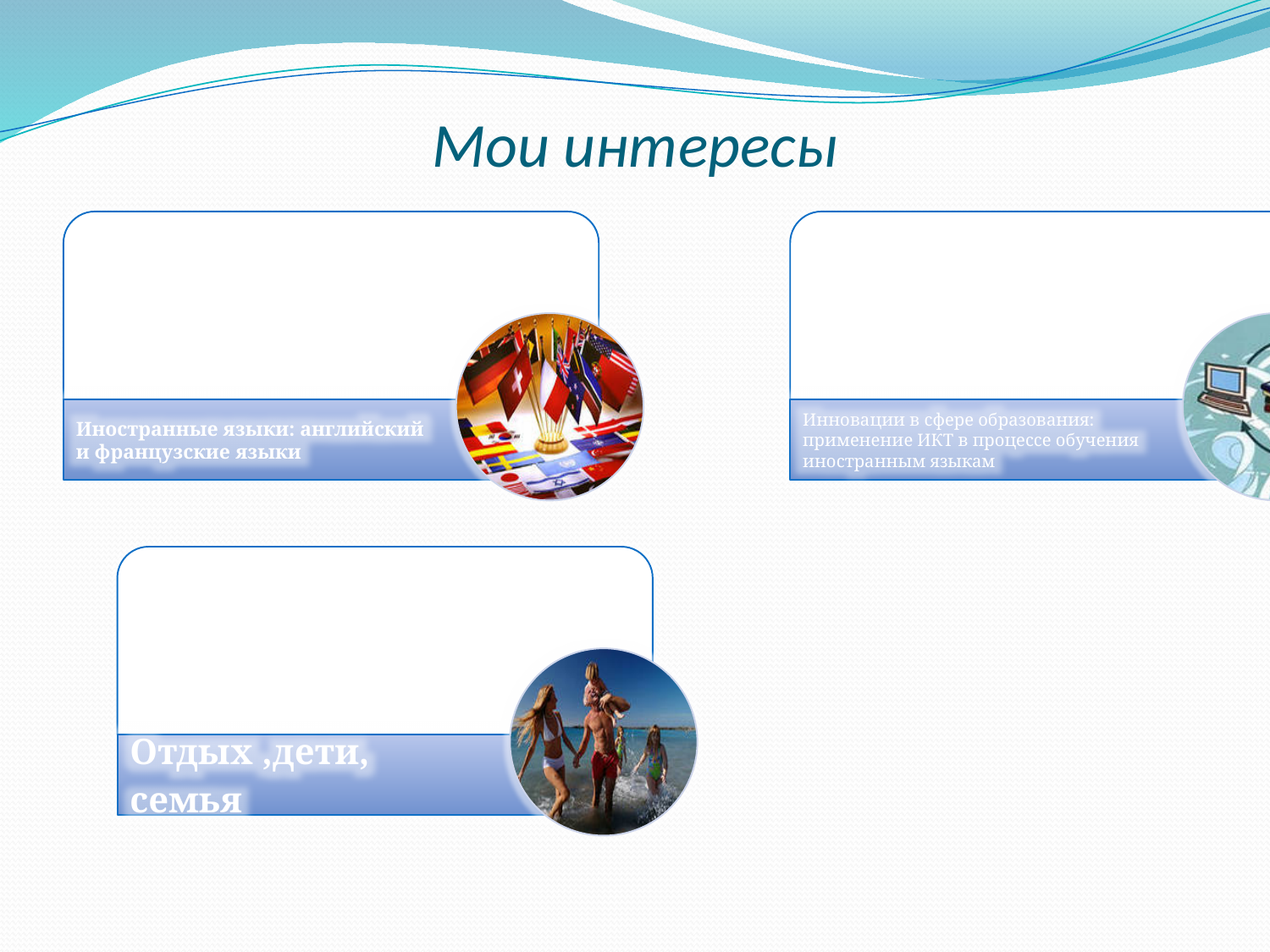

# Мои интересы
Иностранные языки: английский и французские языки
Инновации в сфере образования: применение ИКТ в процессе обучения иностранным языкам
Отдых ,дети, семья